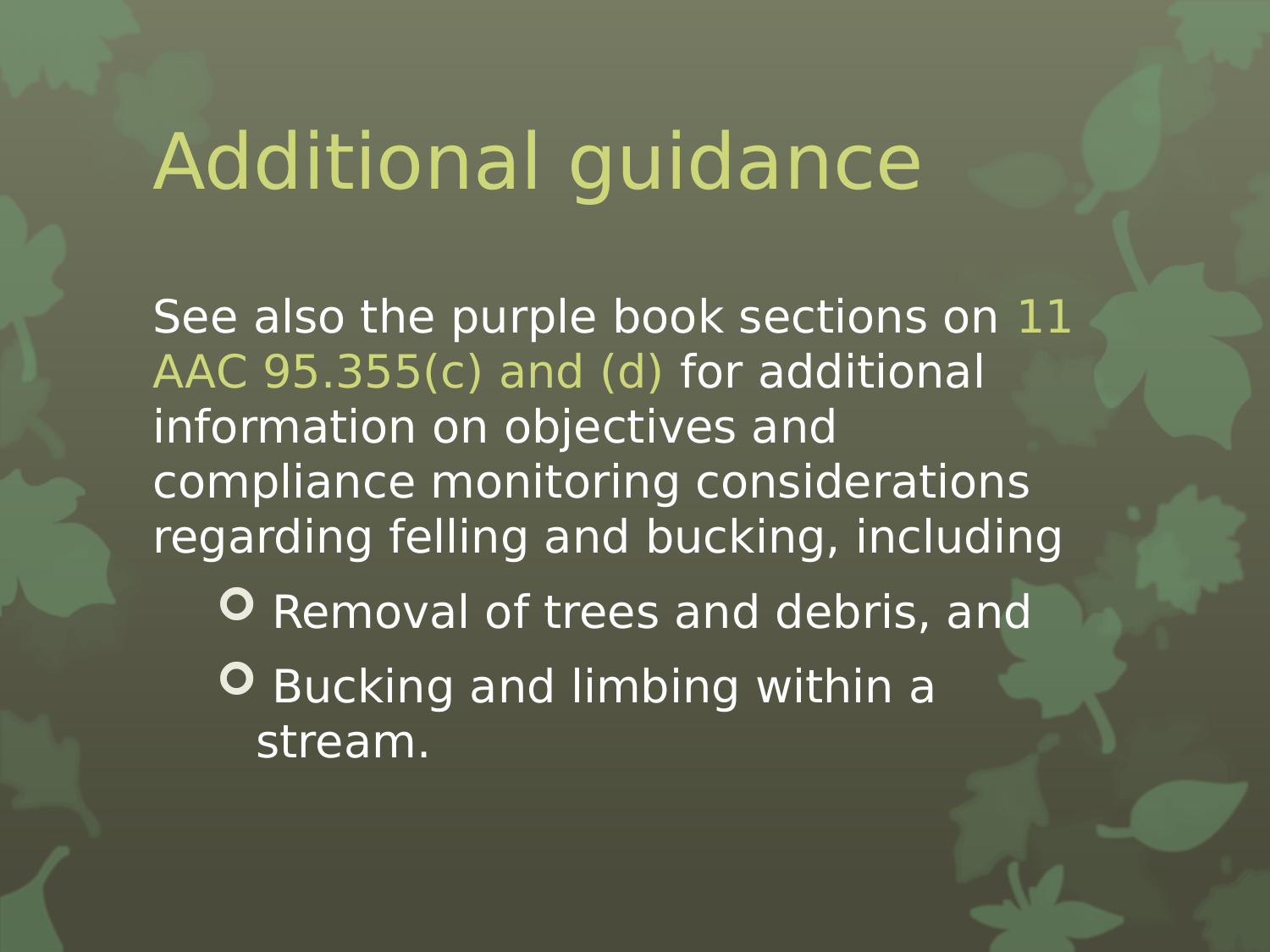

# Additional guidance
See also the purple book sections on 11 AAC 95.355(c) and (d) for additional information on objectives and compliance monitoring considerations regarding felling and bucking, including
 Removal of trees and debris, and
 Bucking and limbing within a stream.